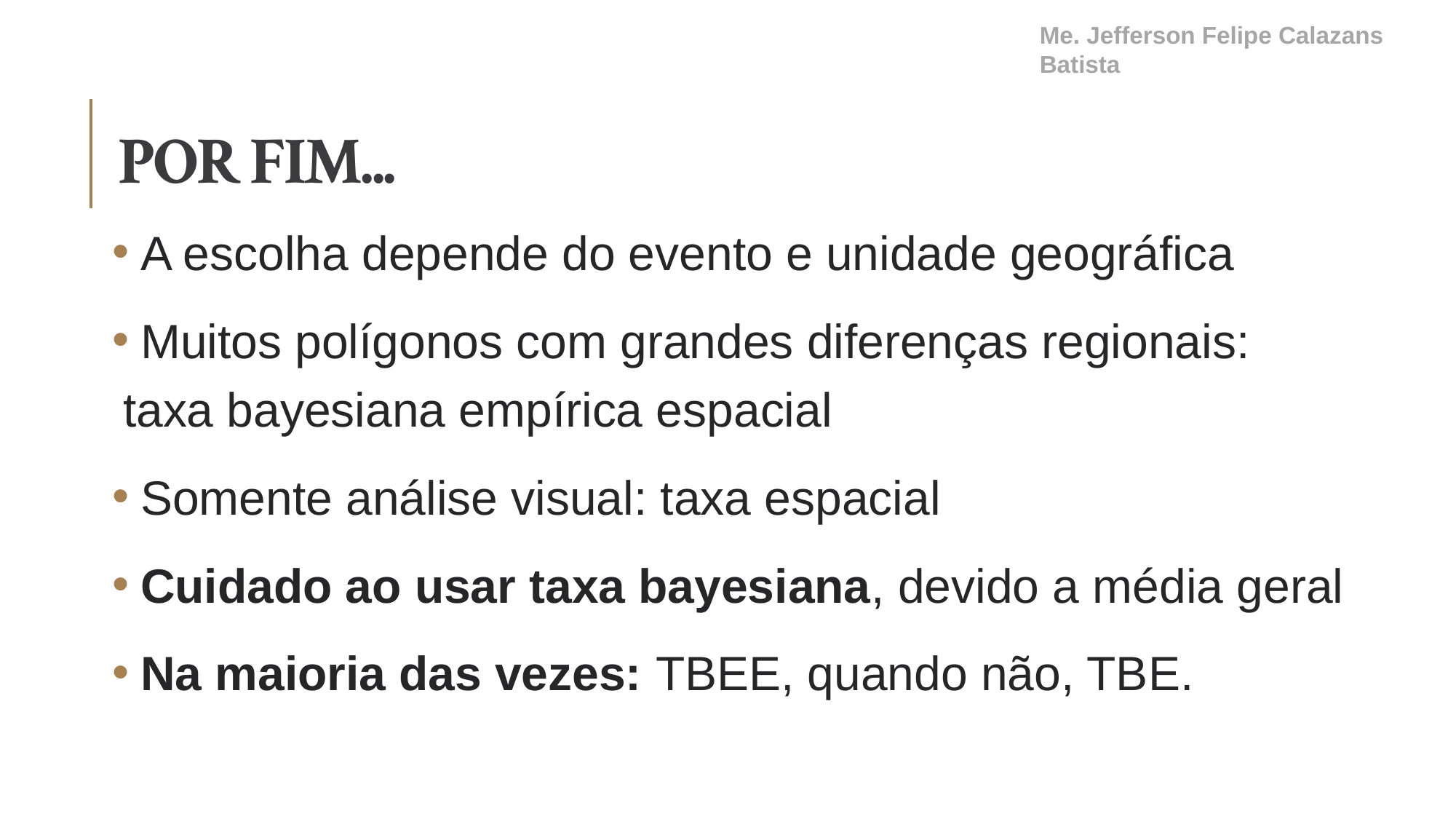

Me. Jefferson Felipe Calazans Batista
# Por fim...
 A escolha depende do evento e unidade geográfica
 Muitos polígonos com grandes diferenças regionais: taxa bayesiana empírica espacial
 Somente análise visual: taxa espacial
 Cuidado ao usar taxa bayesiana, devido a média geral
 Na maioria das vezes: TBEE, quando não, TBE.